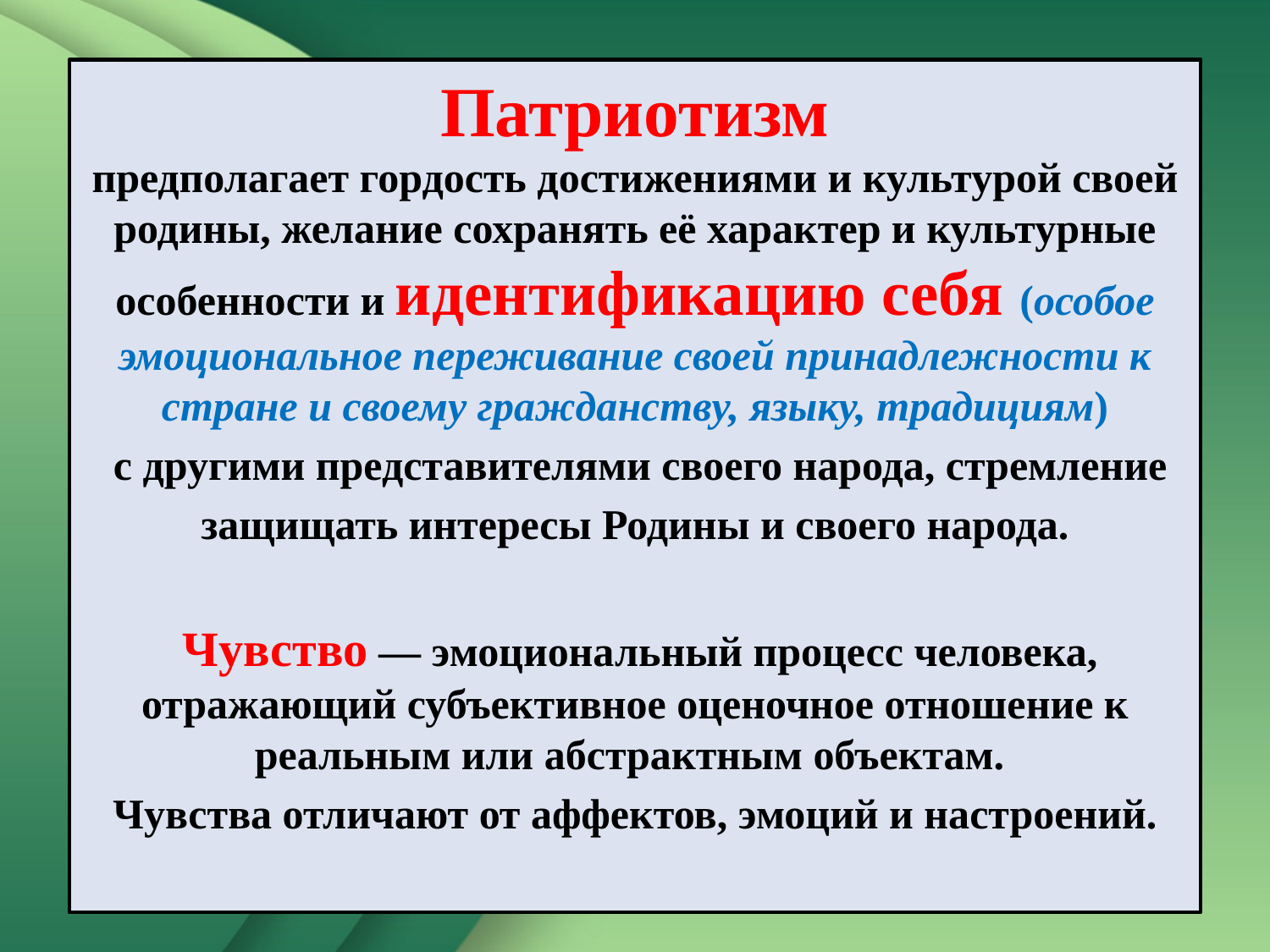

Патриотизм предполагает гордость достижениями и культурой своей родины, желание сохранять её характер и культурные особенности и идентификацию себя (особое эмоциональное переживание своей принадлежности к стране и своему гражданству, языку, традициям)
 с другими представителями своего народа, стремление
защищать интересы Родины и своего народа.

 Чувство — эмоциональный процесс человека, отражающий субъективное оценочное отношение к реальным или абстрактным объектам.
Чувства отличают от аффектов, эмоций и настроений.